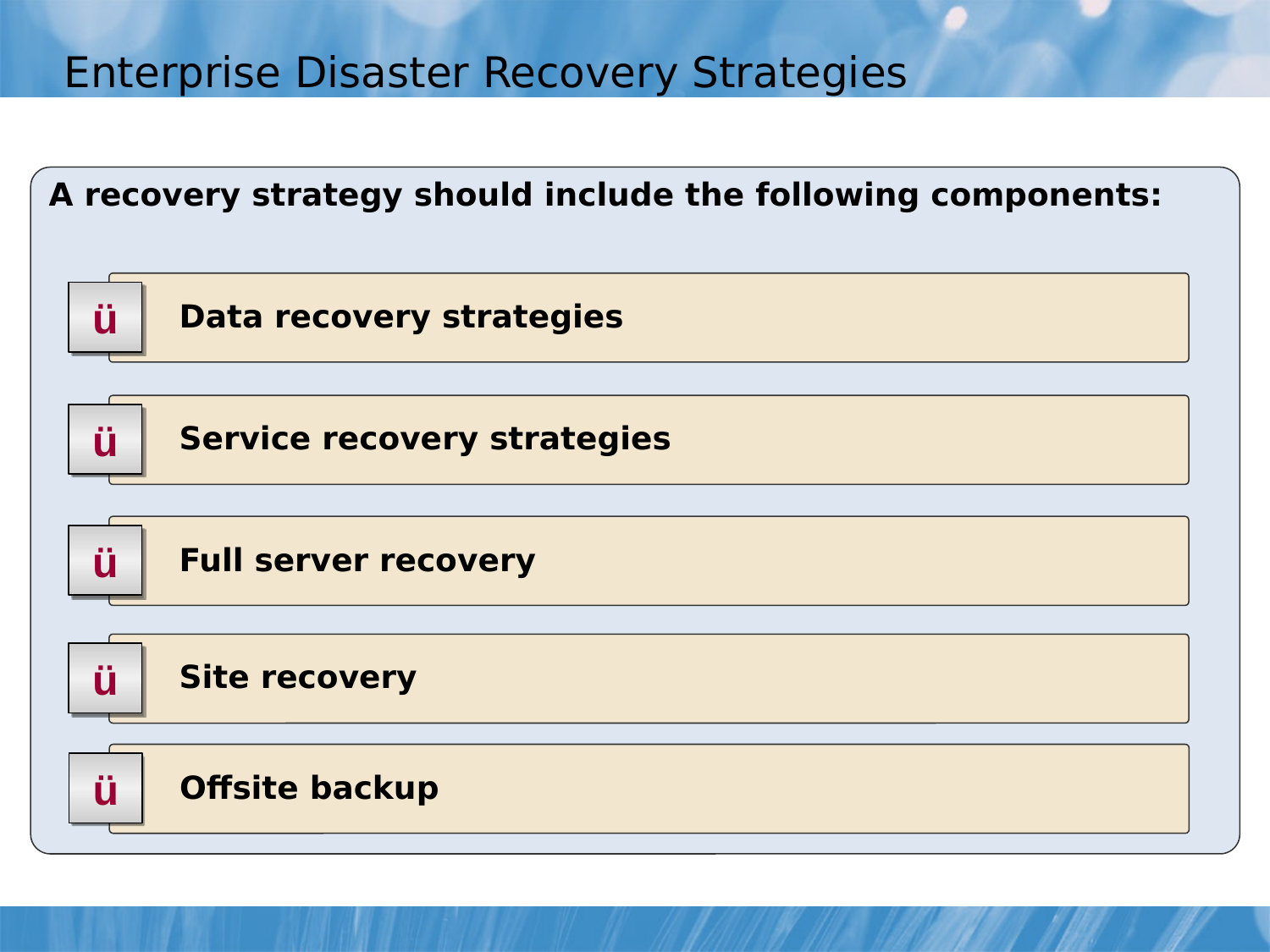

# Enterprise Disaster Recovery Strategies
A recovery strategy should include the following components:

	   Data recovery strategies
ü
	   Service recovery strategies
ü
	   Full server recovery
ü
	   Site recovery
ü
	   Offsite backup
ü